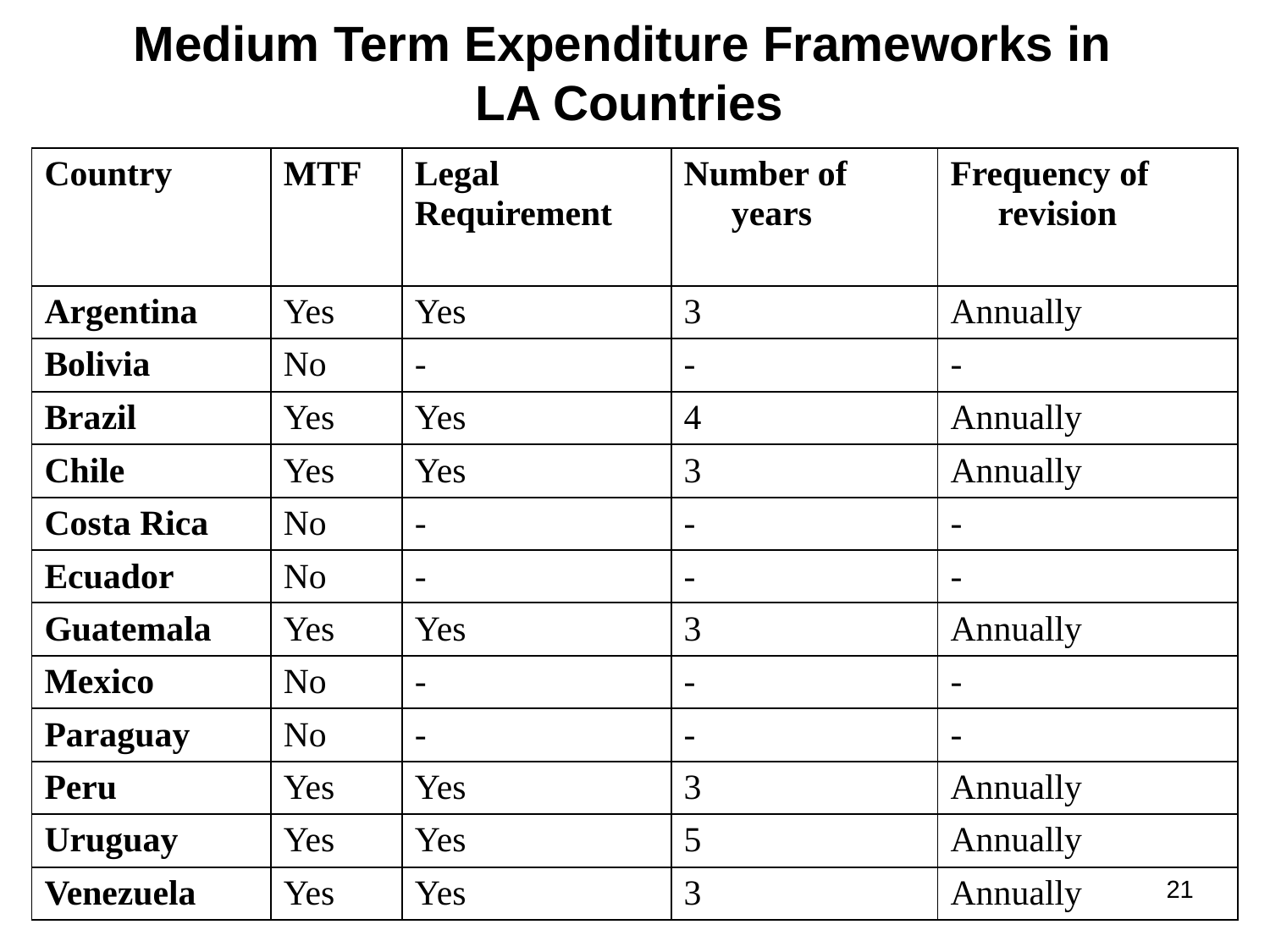

# Medium Term Expenditure Frameworks in LA Countries
| Country | MTF | Legal Requirement | Number of years | Frequency of revision |
| --- | --- | --- | --- | --- |
| Argentina | Yes | Yes | 3 | Annually |
| Bolivia | No | - | - | - |
| Brazil | Yes | Yes | 4 | Annually |
| Chile | Yes | Yes | 3 | Annually |
| Costa Rica | No | - | - | - |
| Ecuador | No | - | - | - |
| Guatemala | Yes | Yes | 3 | Annually |
| Mexico | No | - | - | - |
| Paraguay | No | - | - | - |
| Peru | Yes | Yes | 3 | Annually |
| Uruguay | Yes | Yes | 5 | Annually |
| Venezuela | Yes | Yes | 3 | Annually |
21